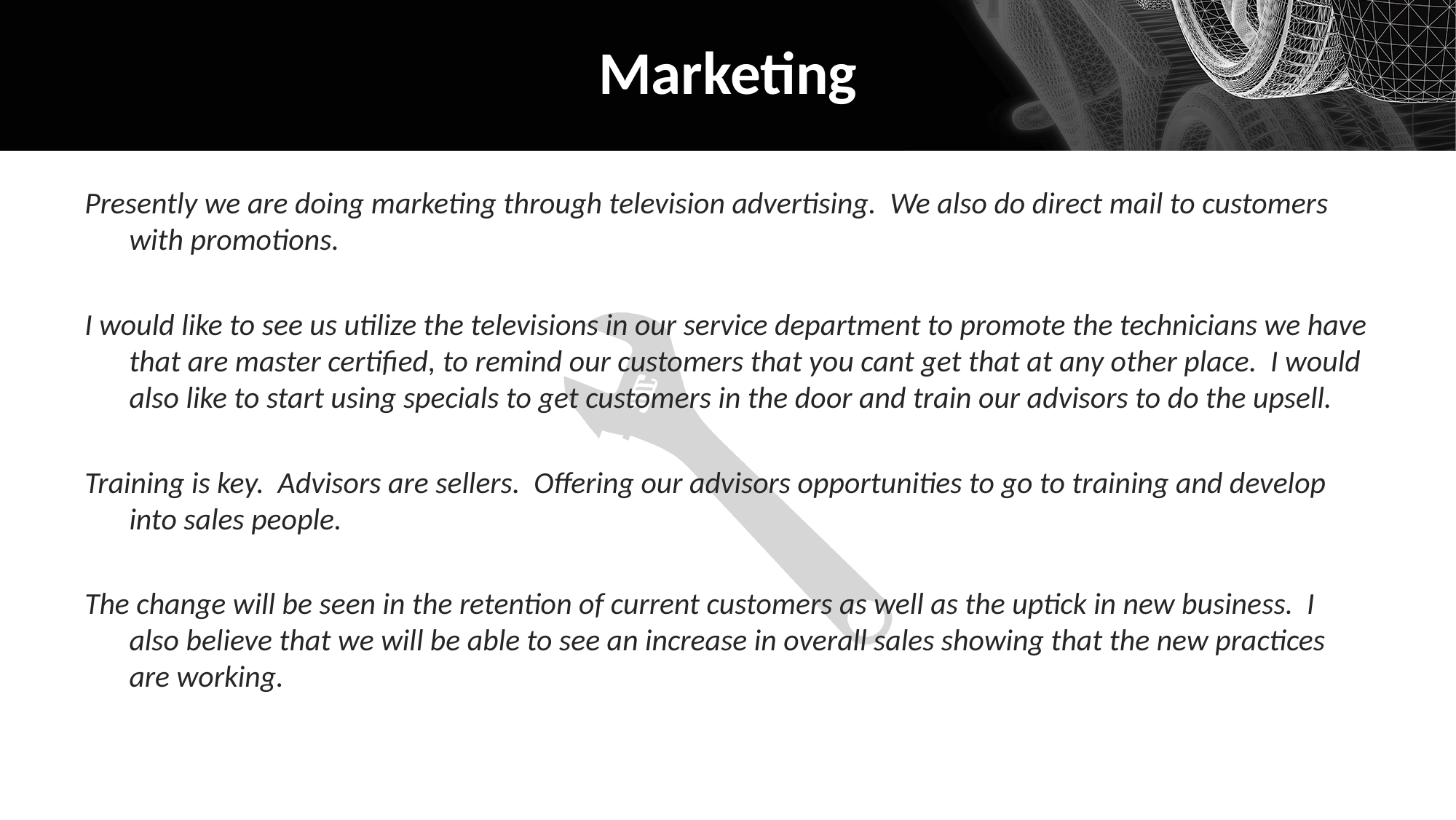

# Marketing
Presently we are doing marketing through television advertising.  We also do direct mail to customers with promotions.

I would like to see us utilize the televisions in our service department to promote the technicians we have that are master certified, to remind our customers that you cant get that at any other place.  I would also like to start using specials to get customers in the door and train our advisors to do the upsell.

Training is key.  Advisors are sellers.  Offering our advisors opportunities to go to training and develop into sales people.

The change will be seen in the retention of current customers as well as the uptick in new business.  I also believe that we will be able to see an increase in overall sales showing that the new practices are working.